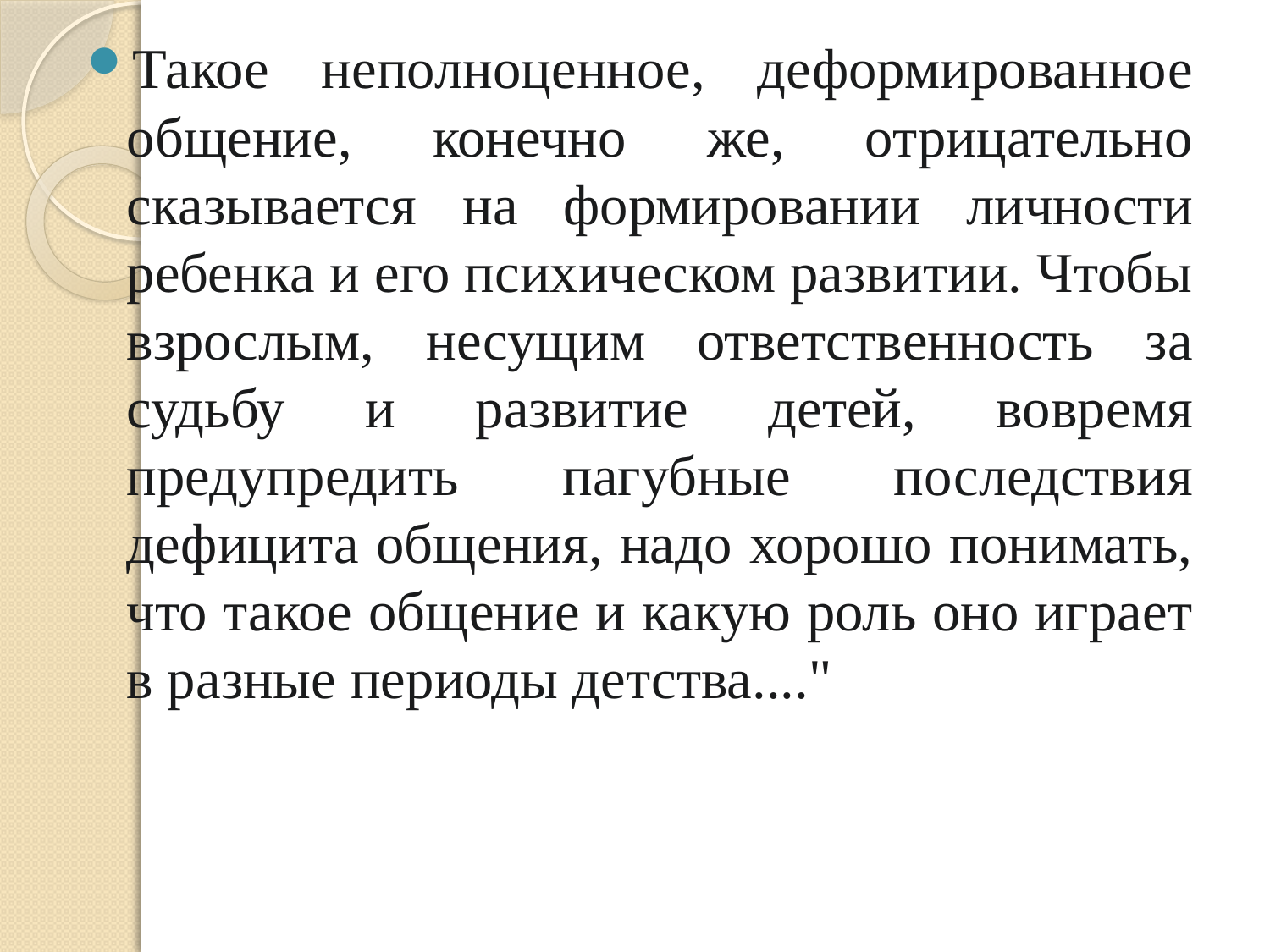

Такое неполноценное, деформированное общение, конечно же, отрицательно сказывается на формировании личности ребенка и его психическом развитии. Чтобы взрослым, несущим ответственность за судьбу и развитие детей, вовремя предупредить пагубные последствия дефицита общения, надо хорошо понимать, что такое общение и какую роль оно играет в разные периоды детства...."